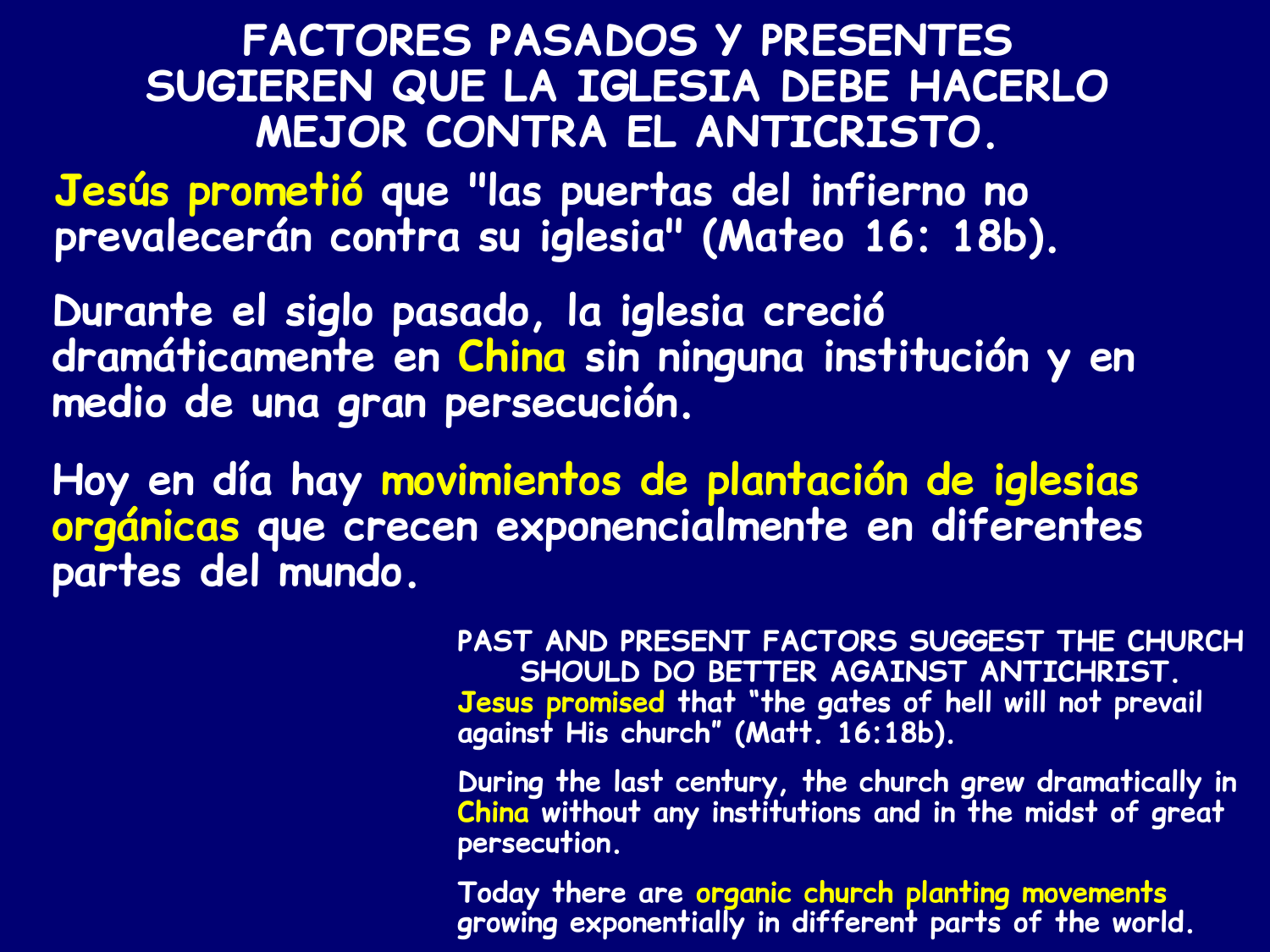

Factores pasados ​​y presentes sugieren que la iglesia DEBE hacerlo mejor contra el anticristo.
Jesús prometió que "las puertas del infierno no prevalecerán contra su iglesia" (Mateo 16: 18b).
Durante el siglo pasado, la iglesia creció dramáticamente en China sin ninguna institución y en medio de una gran persecución.
Hoy en día hay movimientos de plantación de iglesias orgánicas que crecen exponencialmente en diferentes partes del mundo.
Past and present factors suggest the church
SHOULD do better against antichrist.
Jesus promised that “the gates of hell will not prevail against His church” (Matt. 16:18b).

During the last century, the church grew dramatically in China without any institutions and in the midst of great persecution.

Today there are organic church planting movements growing exponentially in different parts of the world.